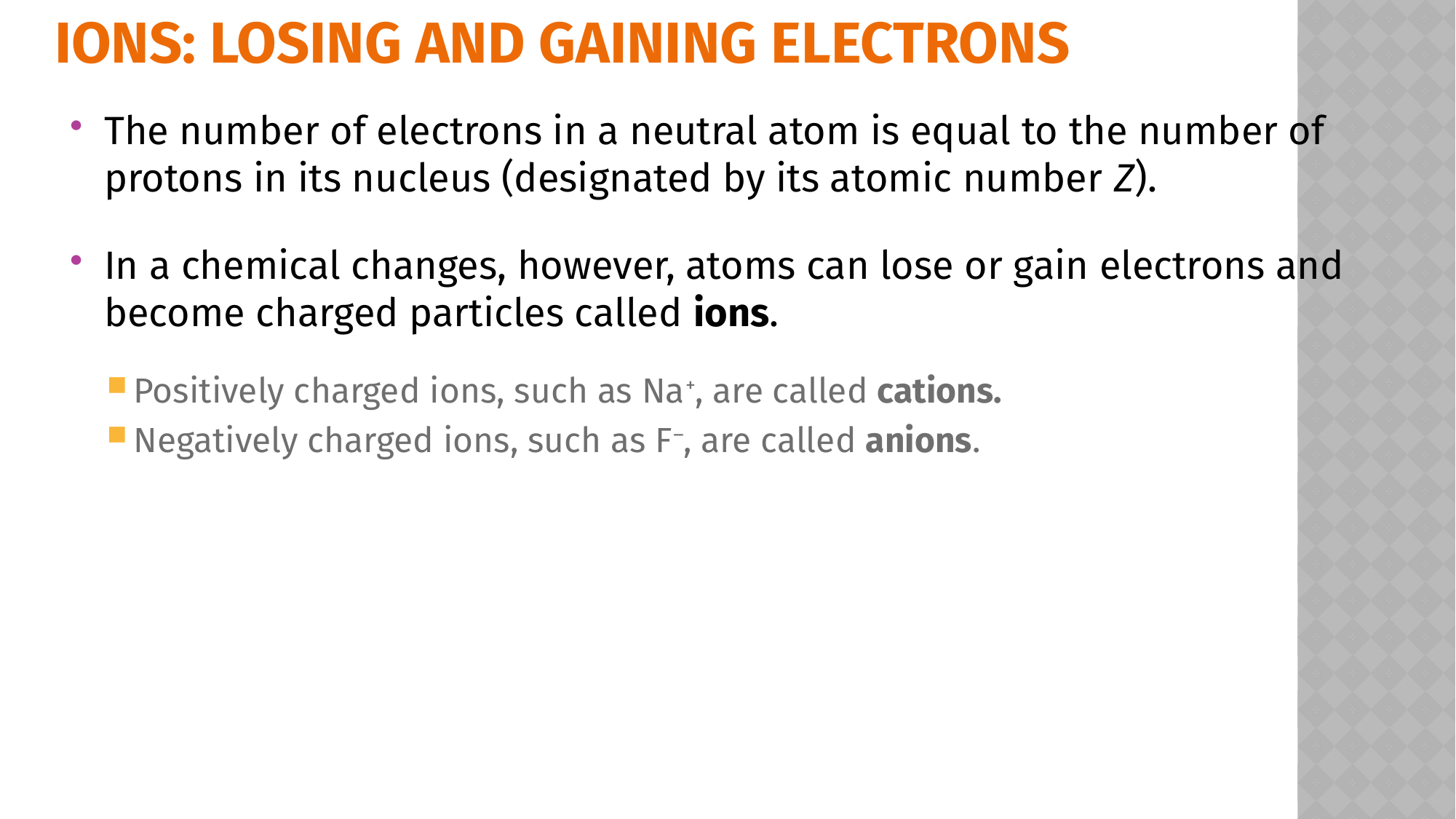

# Ions: Losing and Gaining Electrons
The number of electrons in a neutral atom is equal to the number of protons in its nucleus (designated by its atomic number Z).

In a chemical changes, however, atoms can lose or gain electrons and become charged particles called ions.

Positively charged ions, such as Na+, are called cations.
Negatively charged ions, such as F–, are called anions.